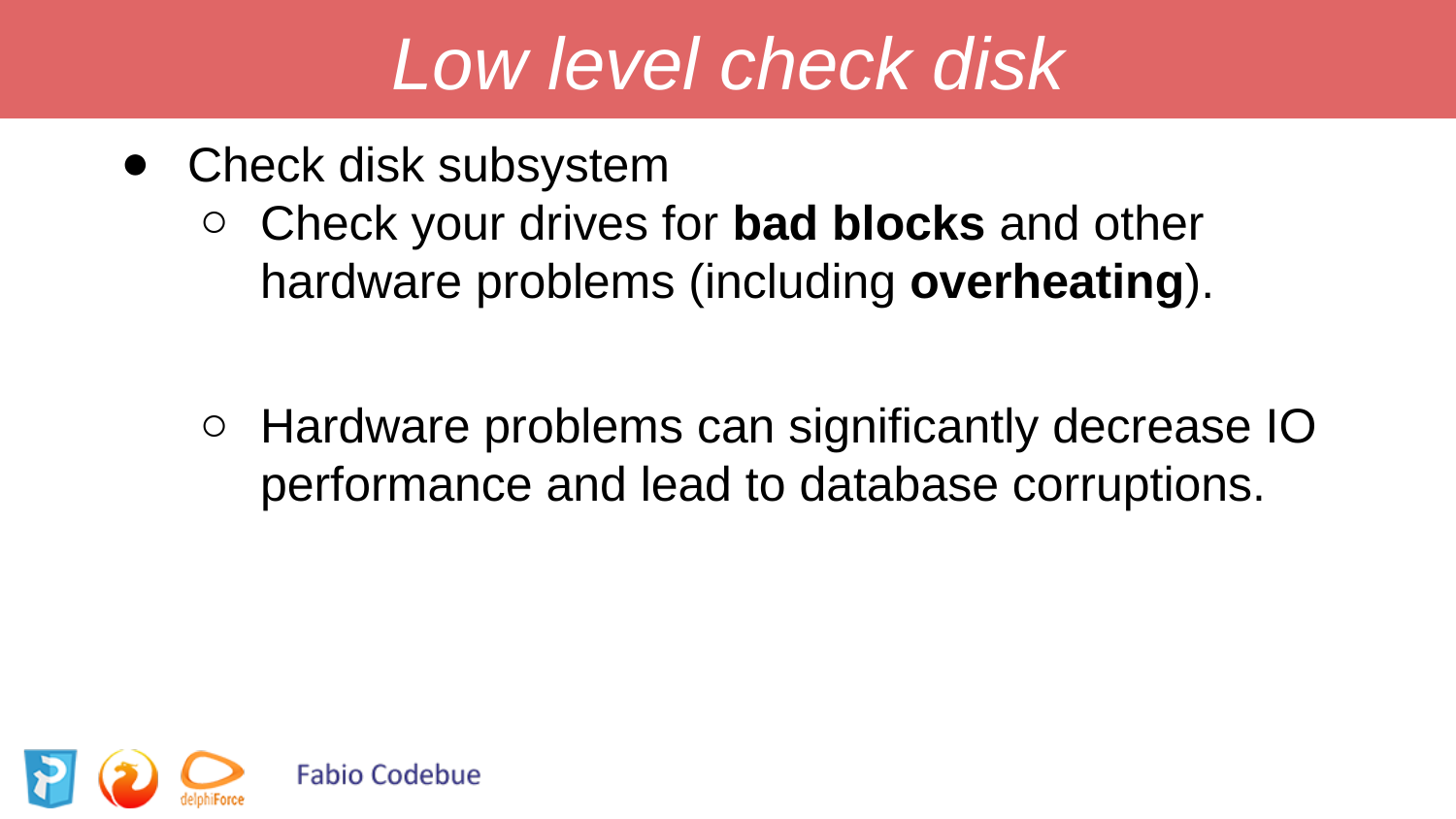

# Low level check disk
Check disk subsystem
Check your drives for bad blocks and other hardware problems (including overheating).

Hardware problems can significantly decrease IO performance and lead to database corruptions.